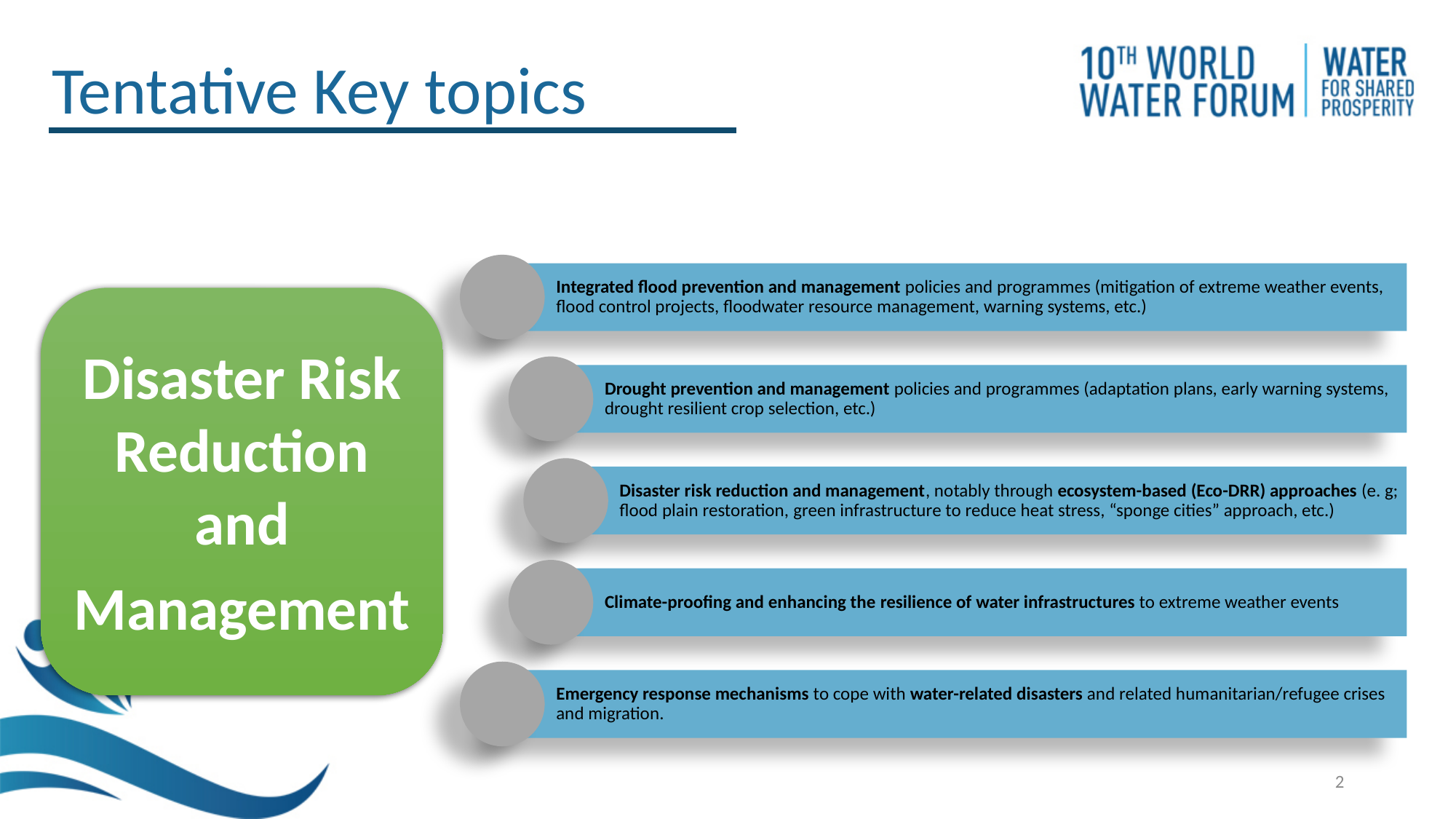

Tentative Key topics
Integrated flood prevention and management policies and programmes (mitigation of extreme weather events, flood control projects, floodwater resource management, warning systems, etc.)
Drought prevention and management policies and programmes (adaptation plans, early warning systems, drought resilient crop selection, etc.)
Disaster risk reduction and management, notably through ecosystem-based (Eco-DRR) approaches (e. g; flood plain restoration, green infrastructure to reduce heat stress, “sponge cities” approach, etc.)
Climate-proofing and enhancing the resilience of water infrastructures to extreme weather events
Emergency response mechanisms to cope with water-related disasters and related humanitarian/refugee crises and migration.
Disaster Risk Reduction and Management
2